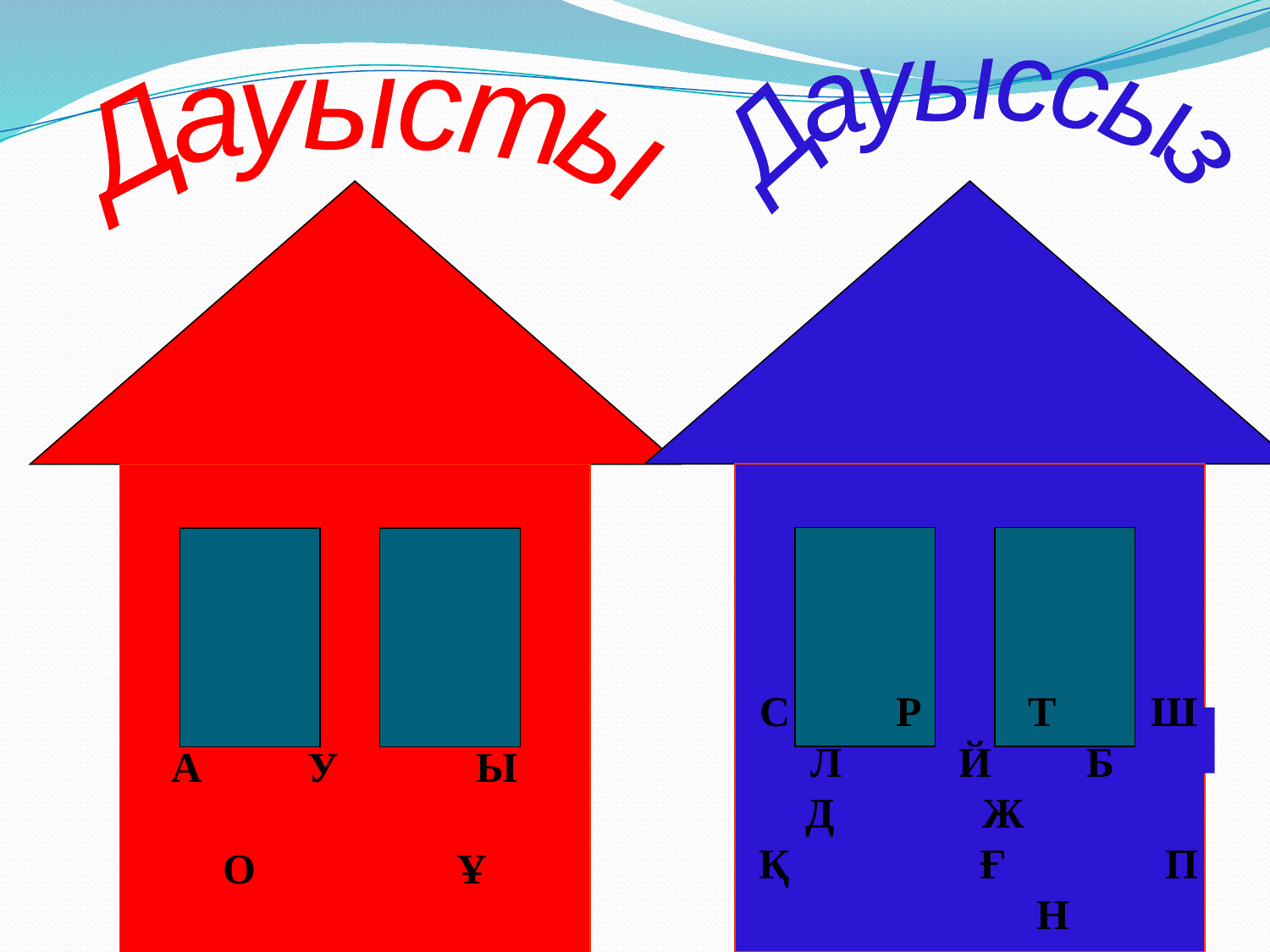

Дауыссыз
Дауысты

С          Р          Т         Ш      Л           Й         Б            Д              Ж                Қ                  Ғ               П                           Н                         М

А          У             Ы

 О                   Ұ